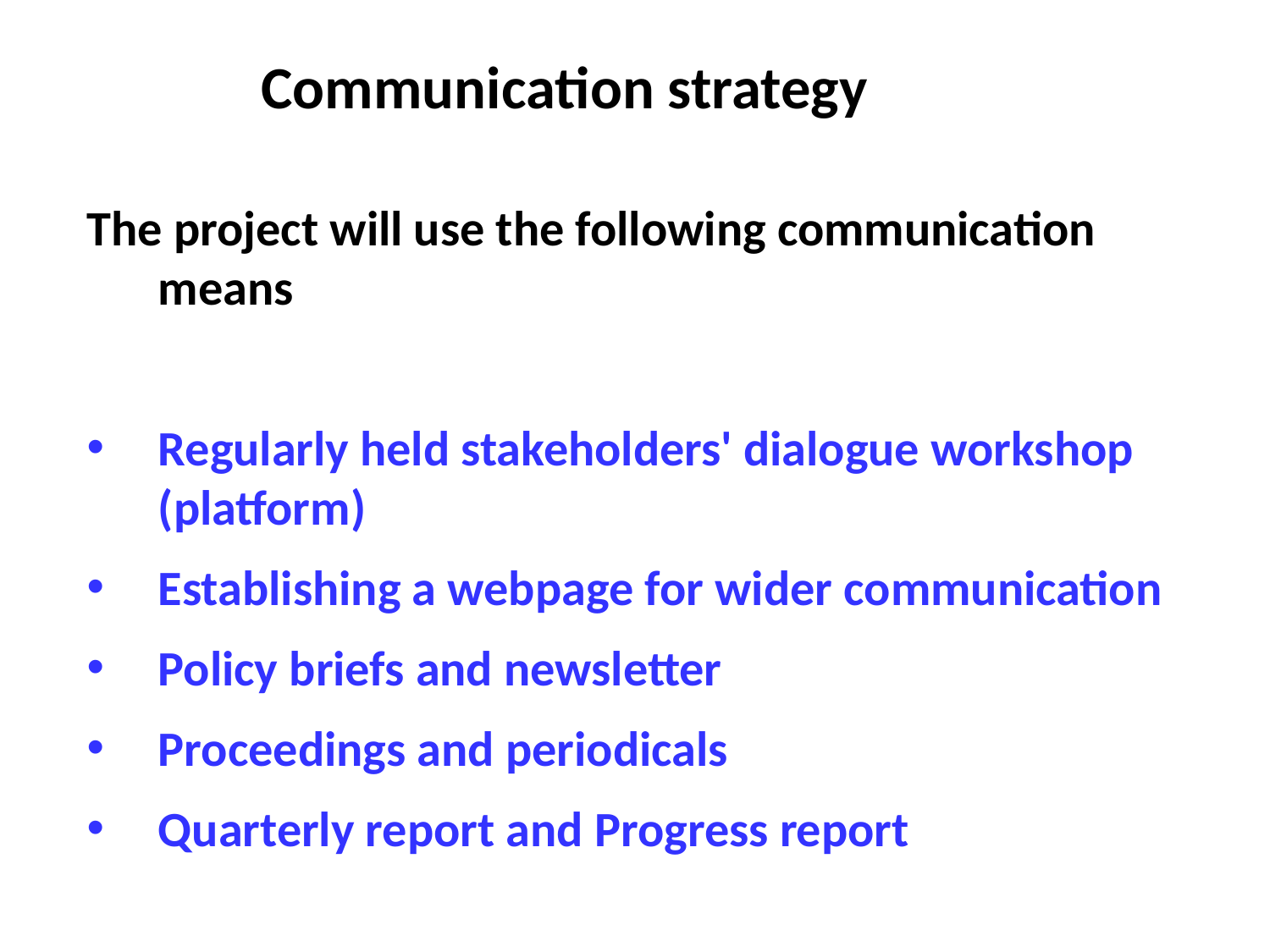

# Communication strategy
The project will use the following communication means

Regularly held stakeholders' dialogue workshop (platform)
Establishing a webpage for wider communication
Policy briefs and newsletter
Proceedings and periodicals
Quarterly report and Progress report